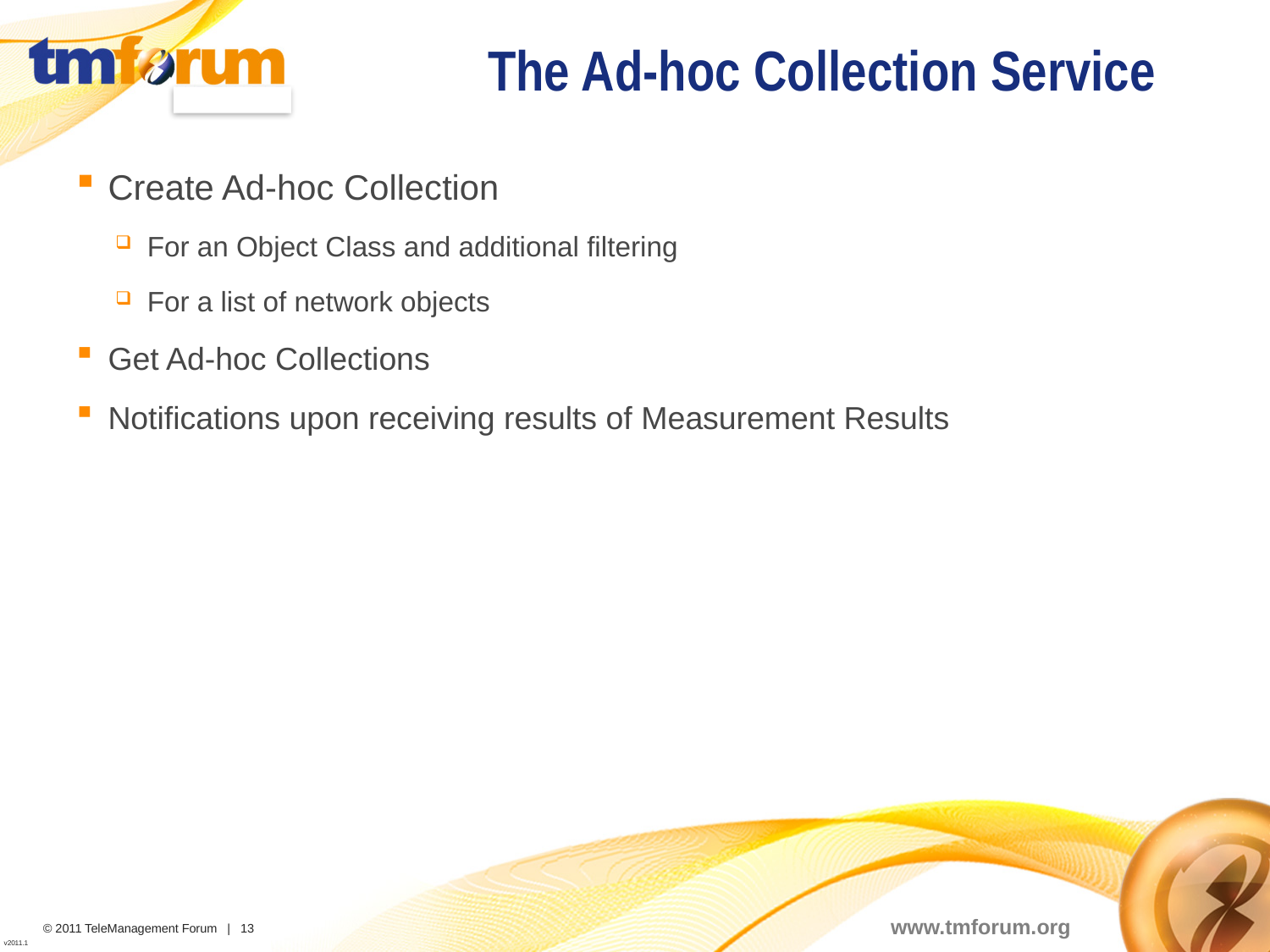

# The Ad-hoc Collection Service
Create Ad-hoc Collection
For an Object Class and additional filtering
For a list of network objects
Get Ad-hoc Collections
Notifications upon receiving results of Measurement Results

13